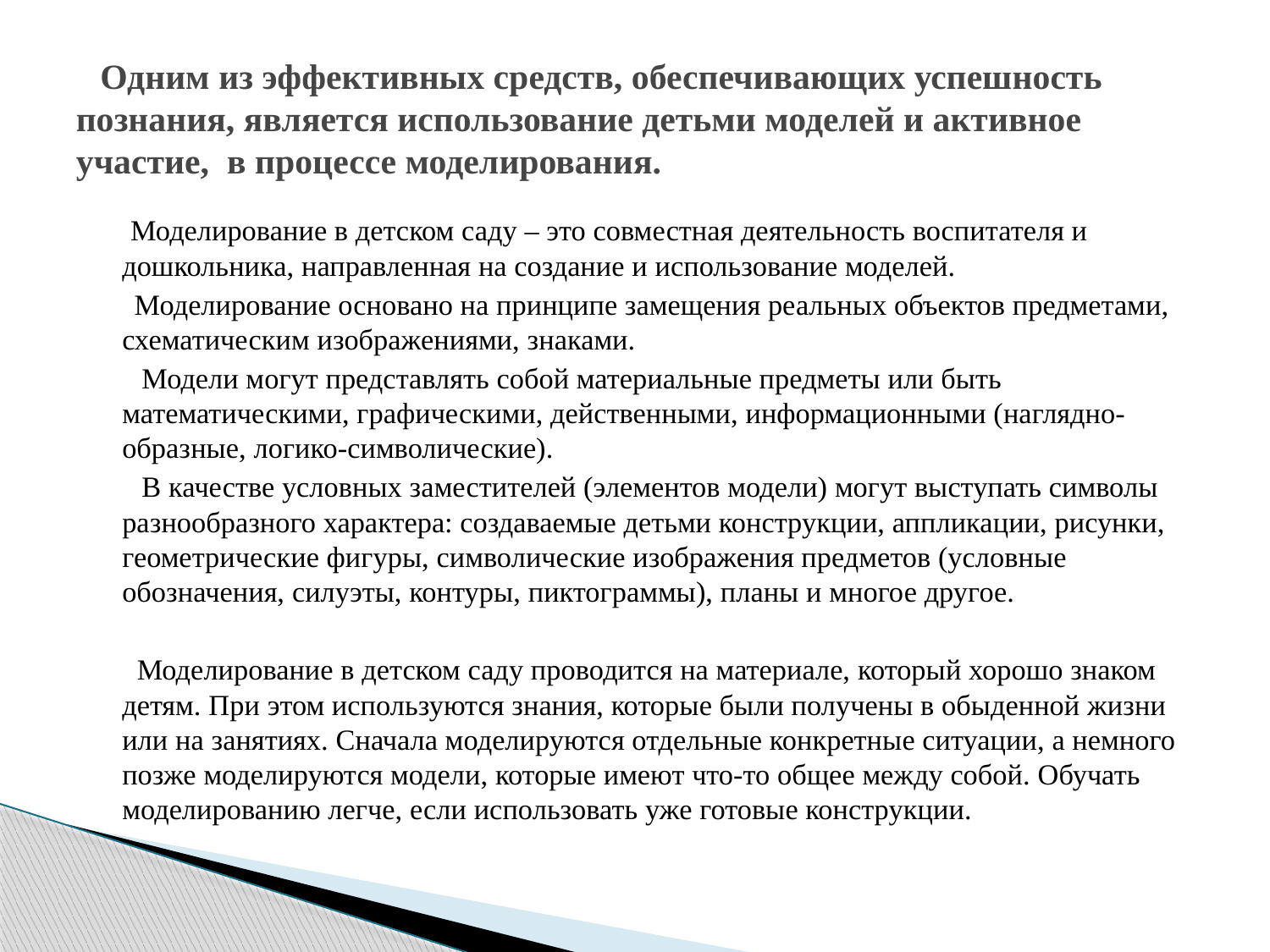

# Одним из эффективных средств, обеспечивающих успешность       познания, является использование детьми моделей и активное участие,  в процессе моделирования.
      Моделирование в детском саду – это совместная деятельность воспитателя и дошкольника, направленная на создание и использование моделей.
      Моделирование основано на принципе замещения реальных объектов предметами, схематическим изображениями, знаками.
       Модели могут представлять собой материальные предметы или быть математическими, графическими, действенными, информационными (наглядно-образные, логико-символические).
       В качестве условных заместителей (элементов модели) могут выступать символы разнообразного характера: создаваемые детьми конструкции, аппликации, рисунки, геометрические фигуры, символические изображения предметов (условные обозначения, силуэты, контуры, пиктограммы), планы и многое другое.

    	  Моделирование в детском саду проводится на материале, который хорошо знаком детям. При этом используются знания, которые были получены в обыденной жизни или на занятиях. Сначала моделируются отдельные конкретные ситуации, а немного позже моделируются модели, которые имеют что-то общее между собой. Обучать моделированию легче, если использовать уже готовые конструкции.